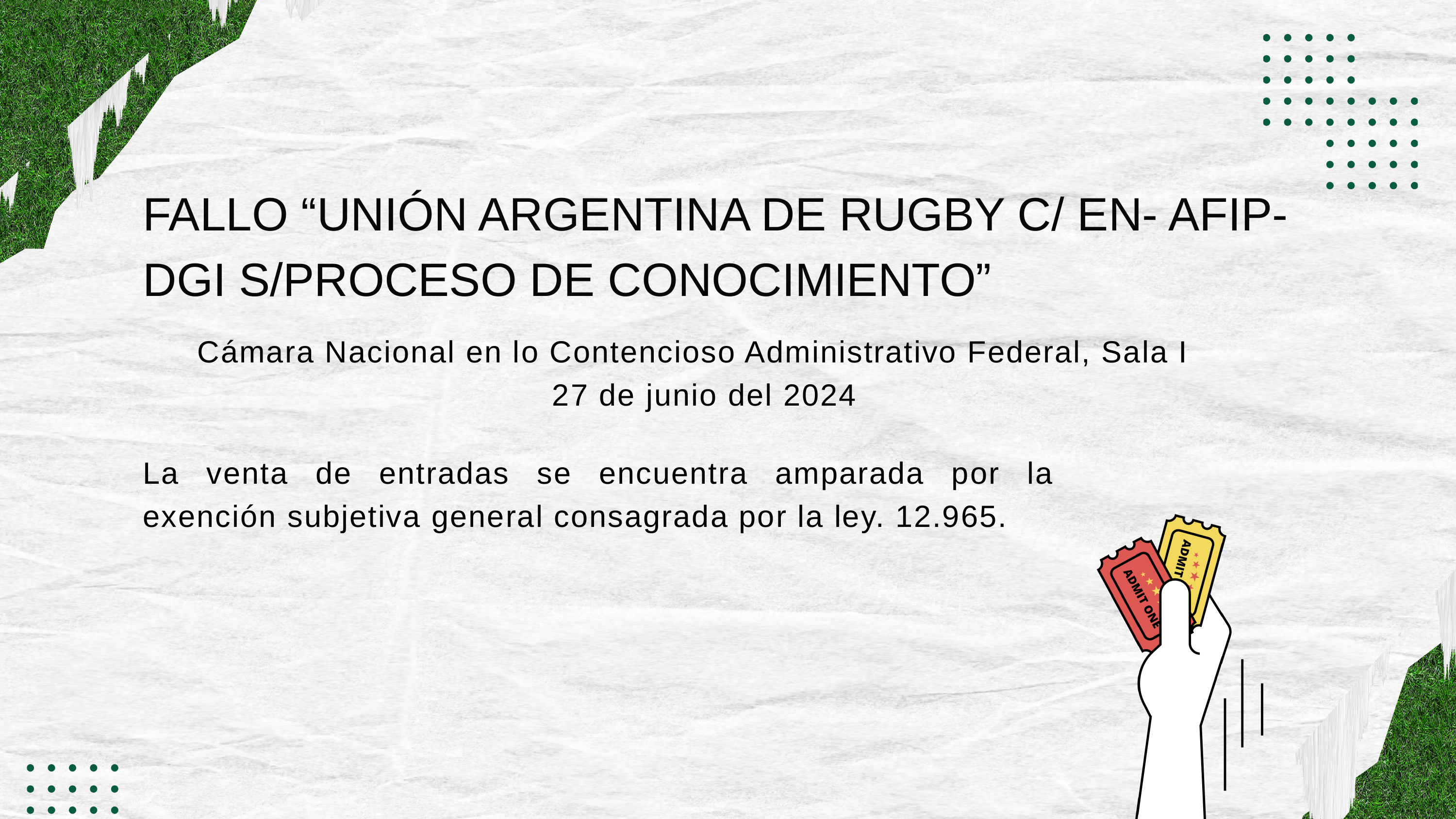

FALLO “UNIÓN ARGENTINA DE RUGBY C/ EN- AFIP-DGI S/PROCESO DE CONOCIMIENTO”

Cámara Nacional en lo Contencioso Administrativo Federal, Sala I
27 de junio del 2024

La venta de entradas se encuentra amparada por la exención subjetiva general consagrada por la ley. 12.965.